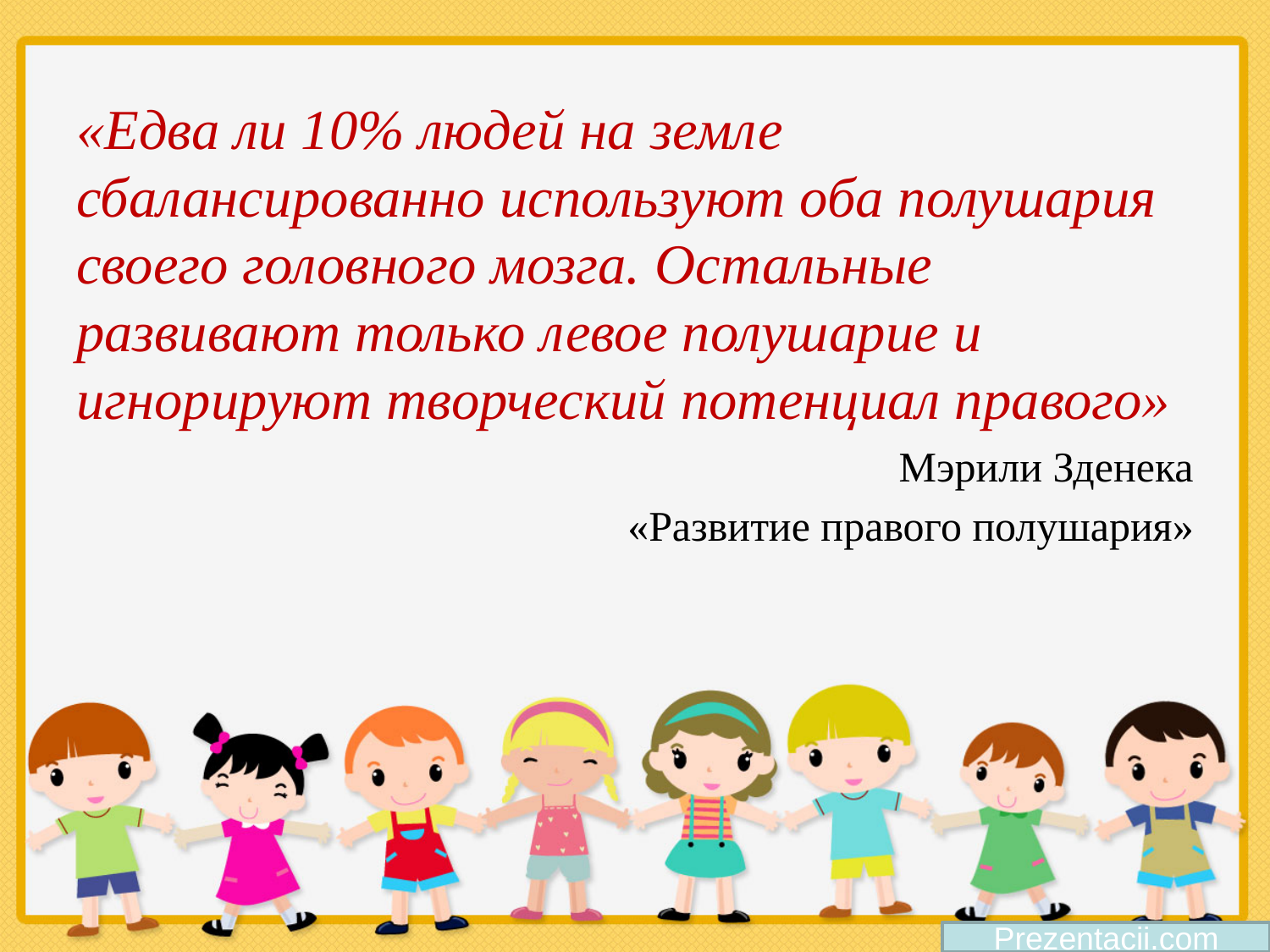

#
«Едва ли 10% людей на земле сбалансированно используют оба полушария своего головного мозга. Остальные развивают только левое полушарие и игнорируют творческий потенциал правого»
Мэрили Зденека
«Развитие правого полушария»
Prezentacii.com